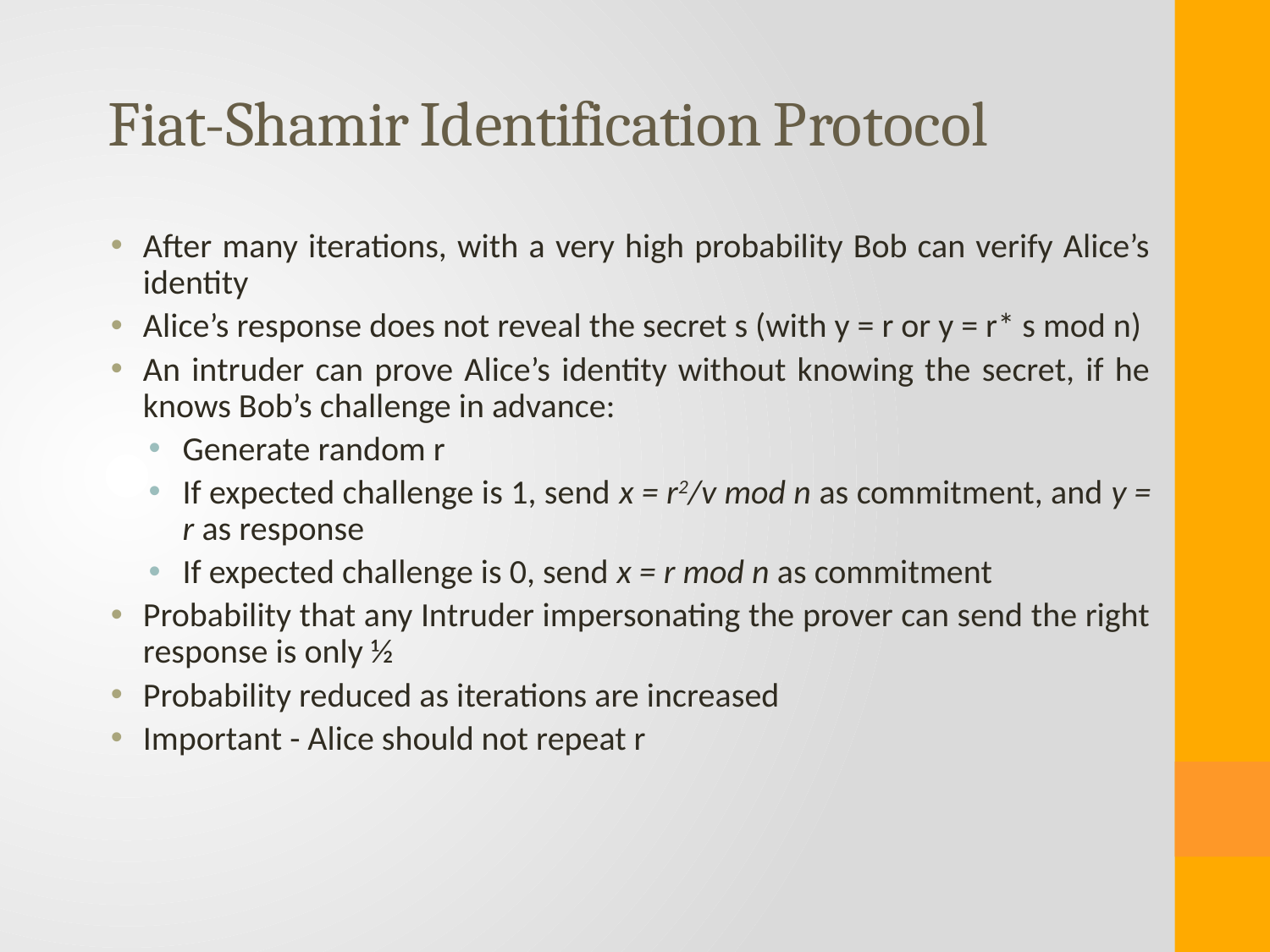

# Fiat-Shamir Identification Protocol
After many iterations, with a very high probability Bob can verify Alice’s identity
Alice’s response does not reveal the secret s (with y = r or y = r* s mod n)
An intruder can prove Alice’s identity without knowing the secret, if he knows Bob’s challenge in advance:
Generate random r
If expected challenge is 1, send x = r2/v mod n as commitment, and y = r as response
If expected challenge is 0, send x = r mod n as commitment
Probability that any Intruder impersonating the prover can send the right response is only ½
Probability reduced as iterations are increased
Important - Alice should not repeat r